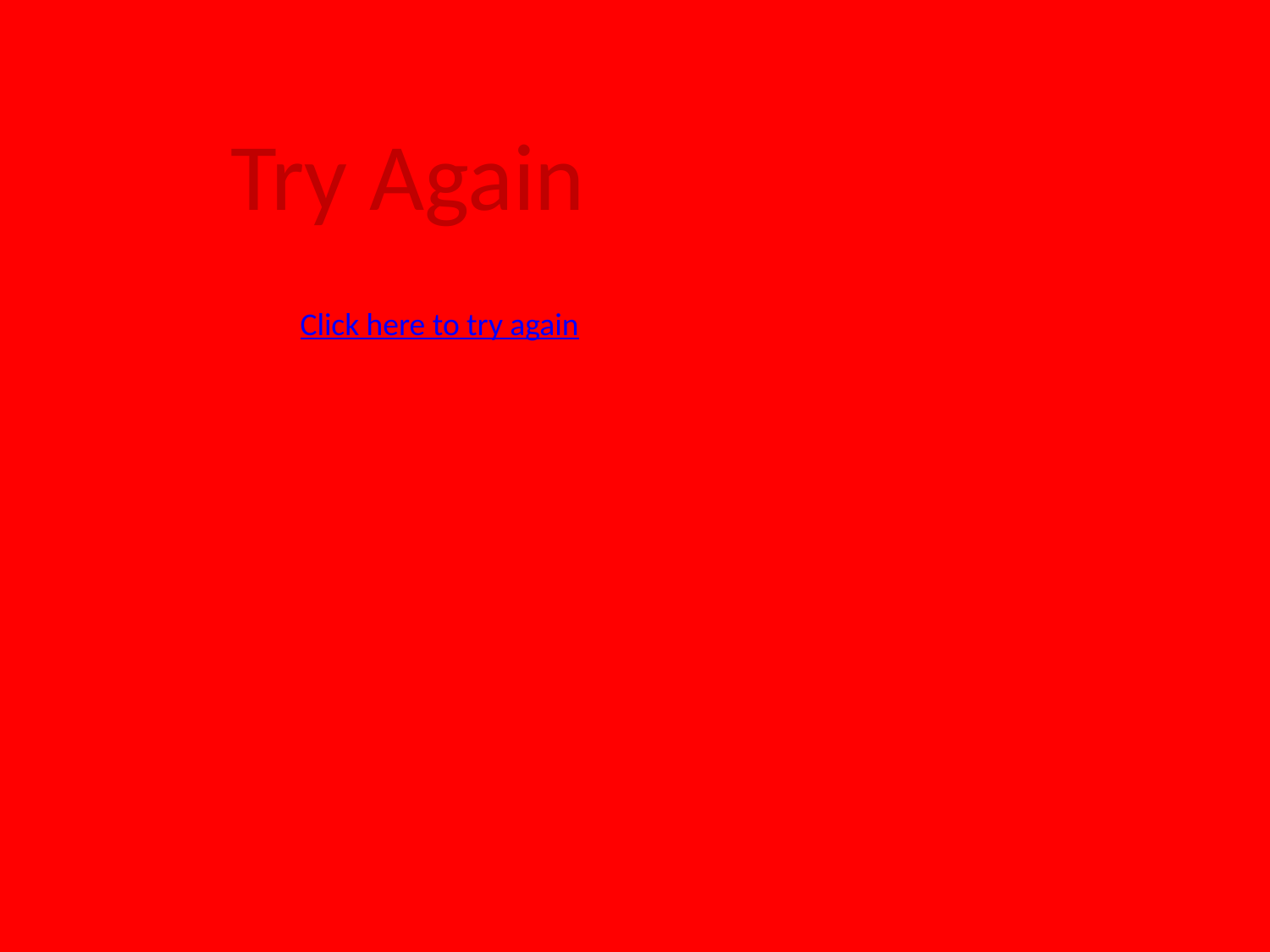

Try Again
Click here to try again